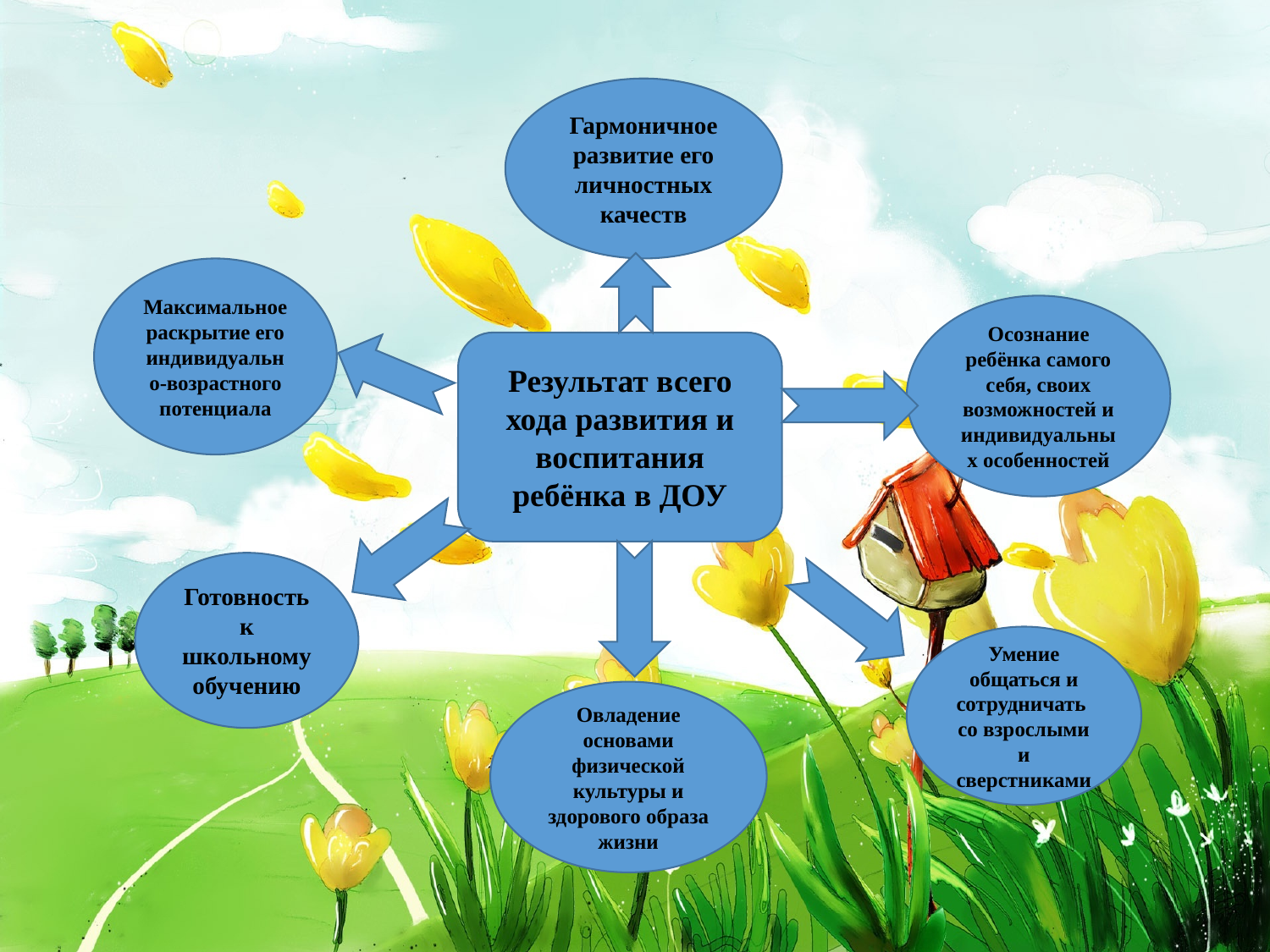

Гармоничное развитие его личностных качеств
Максимальное раскрытие его индивидуально-возрастного потенциала

Осознание ребёнка самого себя, своих возможностей и индивидуальных особенностей
Результат всего хода развития и воспитания ребёнка в ДОУ

Готовность к школьному обучению

Умение общаться и сотрудничать  со взрослыми и сверстниками
Овладение основами физической культуры и здорового образа жизни